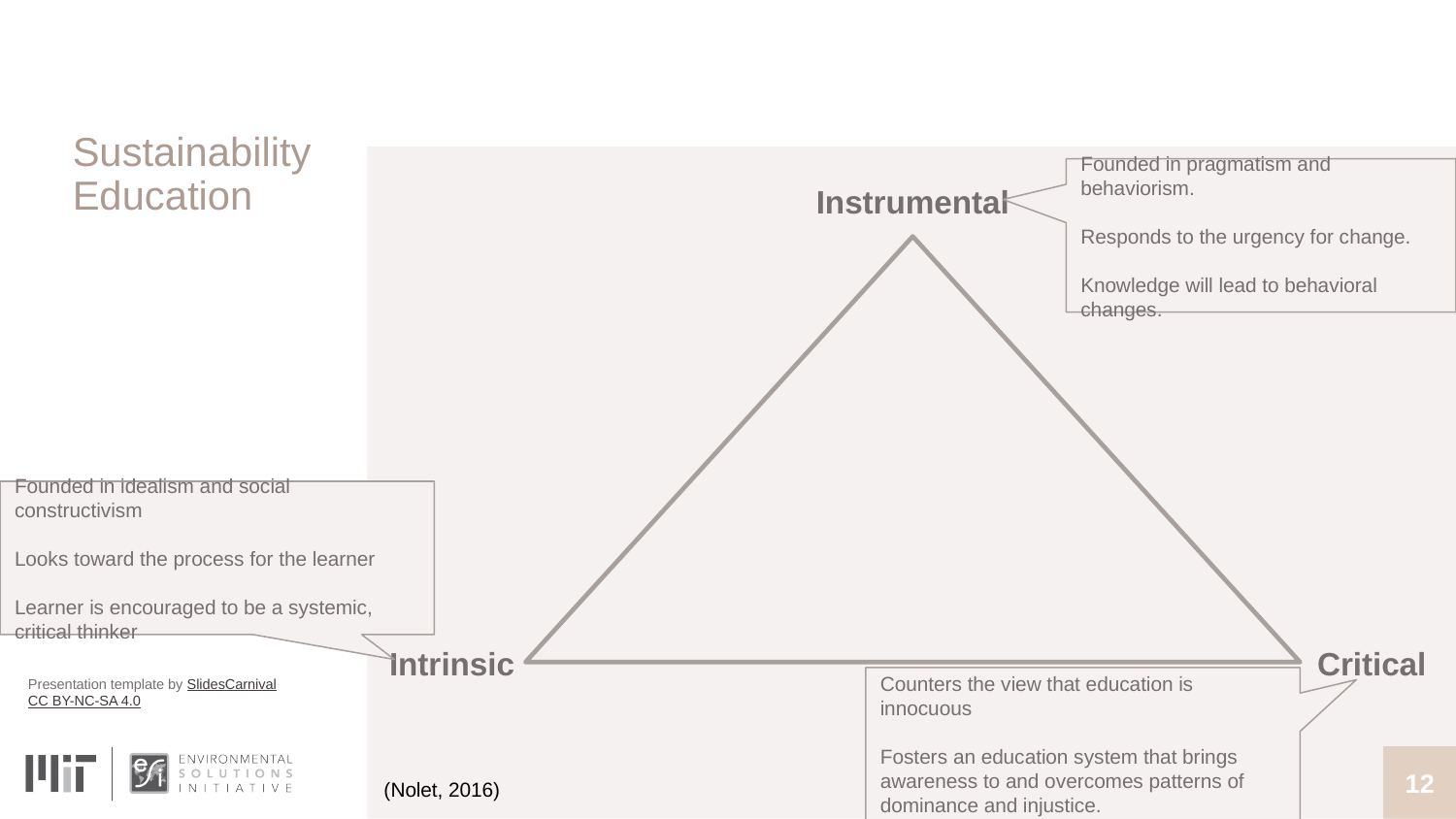

# Sustainability Education
Founded in pragmatism and behaviorism.

Responds to the urgency for change.

Knowledge will lead to behavioral changes.
Instrumental

Founded in idealism and social constructivism

Looks toward the process for the learner

Learner is encouraged to be a systemic, critical thinker
Intrinsic
Critical
Counters the view that education is innocuous

Fosters an education system that brings awareness to and overcomes patterns of dominance and injustice.
12
(Nolet, 2016)